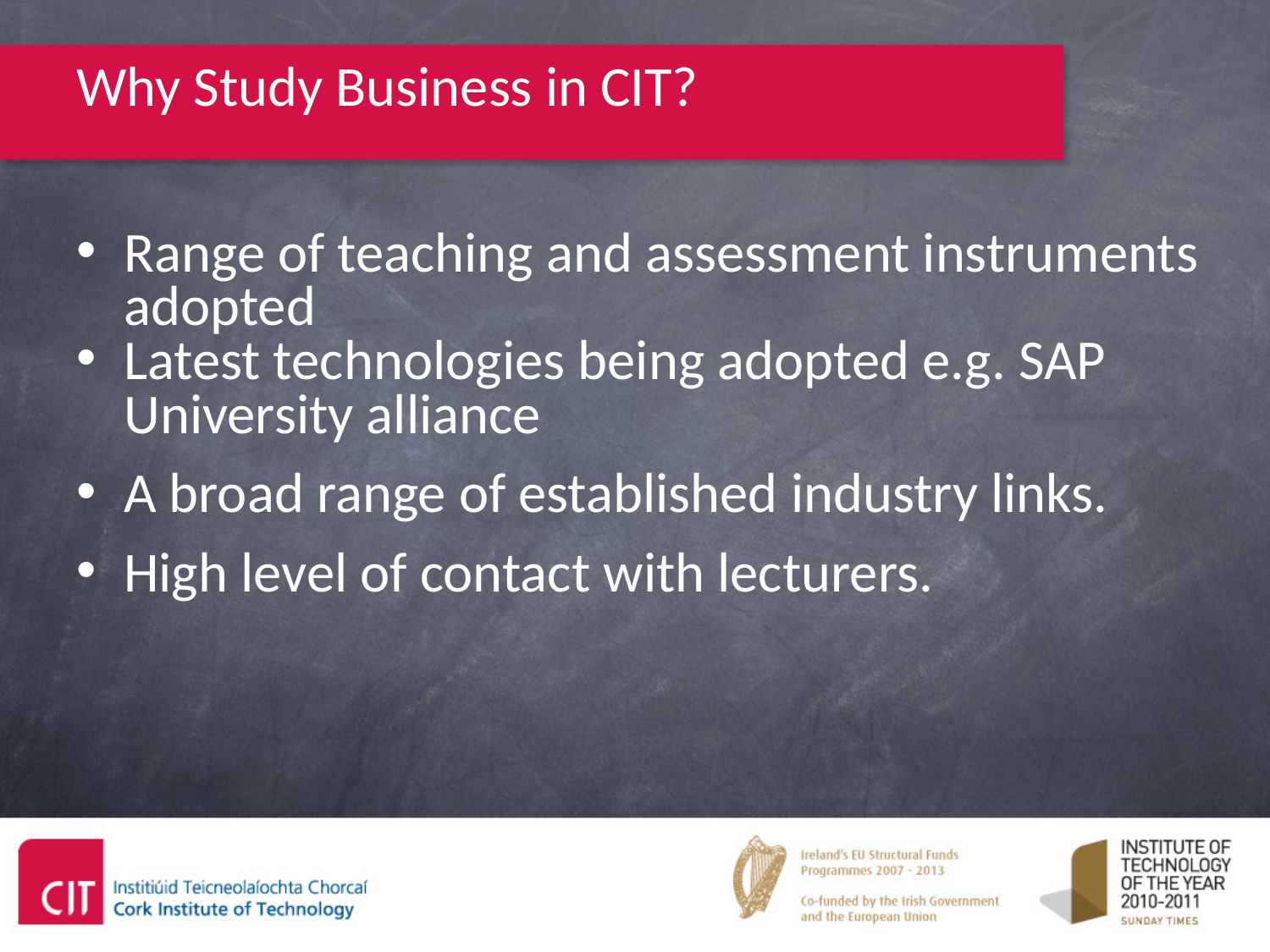

# Why Study Business in CIT?

Range of teaching and assessment instruments adopted
Latest technologies being adopted e.g. SAP University alliance
A broad range of established industry links.
High level of contact with lecturers.